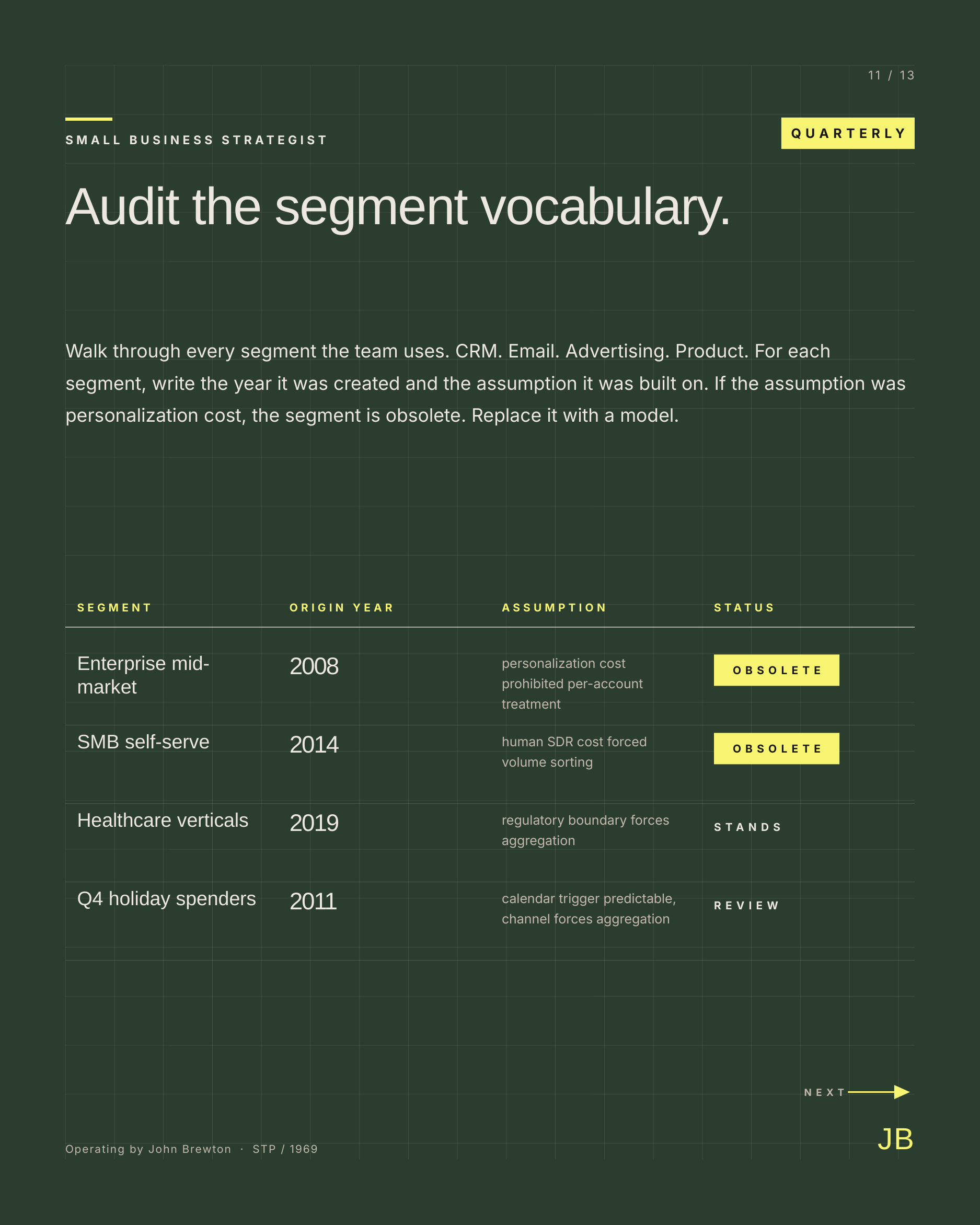

11 / 13

QUARTERLY
SMALL BUSINESS STRATEGIST

Audit the segment vocabulary.

Walk through every segment the team uses. CRM. Email. Advertising. Product. For each segment, write the year it was created and the assumption it was built on. If the assumption was personalization cost, the segment is obsolete. Replace it with a model.

SEGMENT
ORIGIN YEAR
ASSUMPTION
STATUS

Enterprise mid-market
2008
personalization cost prohibited per-account treatment

OBSOLETE

SMB self-serve
2014
human SDR cost forced volume sorting

OBSOLETE

Healthcare verticals
2019
regulatory boundary forces aggregation
STANDS

Q4 holiday spenders
2011
calendar trigger predictable, channel forces aggregation
REVIEW

NEXT

JB
Operating by John Brewton  ·  STP / 1969